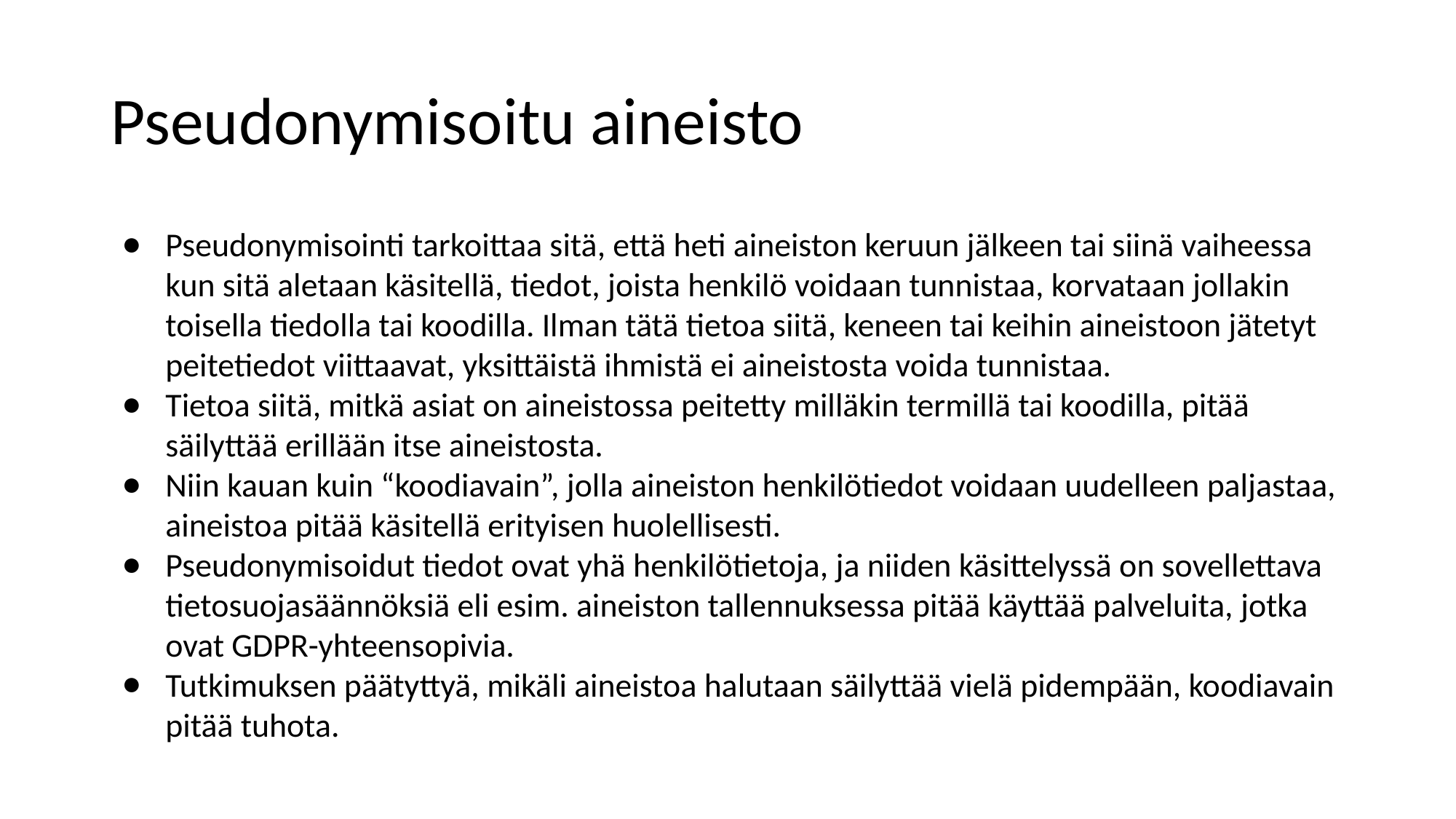

# Pseudonymisoitu aineisto
Pseudonymisointi tarkoittaa sitä, että heti aineiston keruun jälkeen tai siinä vaiheessa kun sitä aletaan käsitellä, tiedot, joista henkilö voidaan tunnistaa, korvataan jollakin toisella tiedolla tai koodilla. Ilman tätä tietoa siitä, keneen tai keihin aineistoon jätetyt peitetiedot viittaavat, yksittäistä ihmistä ei aineistosta voida tunnistaa.
Tietoa siitä, mitkä asiat on aineistossa peitetty milläkin termillä tai koodilla, pitää säilyttää erillään itse aineistosta.
Niin kauan kuin “koodiavain”, jolla aineiston henkilötiedot voidaan uudelleen paljastaa, aineistoa pitää käsitellä erityisen huolellisesti.
Pseudonymisoidut tiedot ovat yhä henkilötietoja, ja niiden käsittelyssä on sovellettava tietosuojasäännöksiä eli esim. aineiston tallennuksessa pitää käyttää palveluita, jotka ovat GDPR-yhteensopivia.
Tutkimuksen päätyttyä, mikäli aineistoa halutaan säilyttää vielä pidempään, koodiavain pitää tuhota.